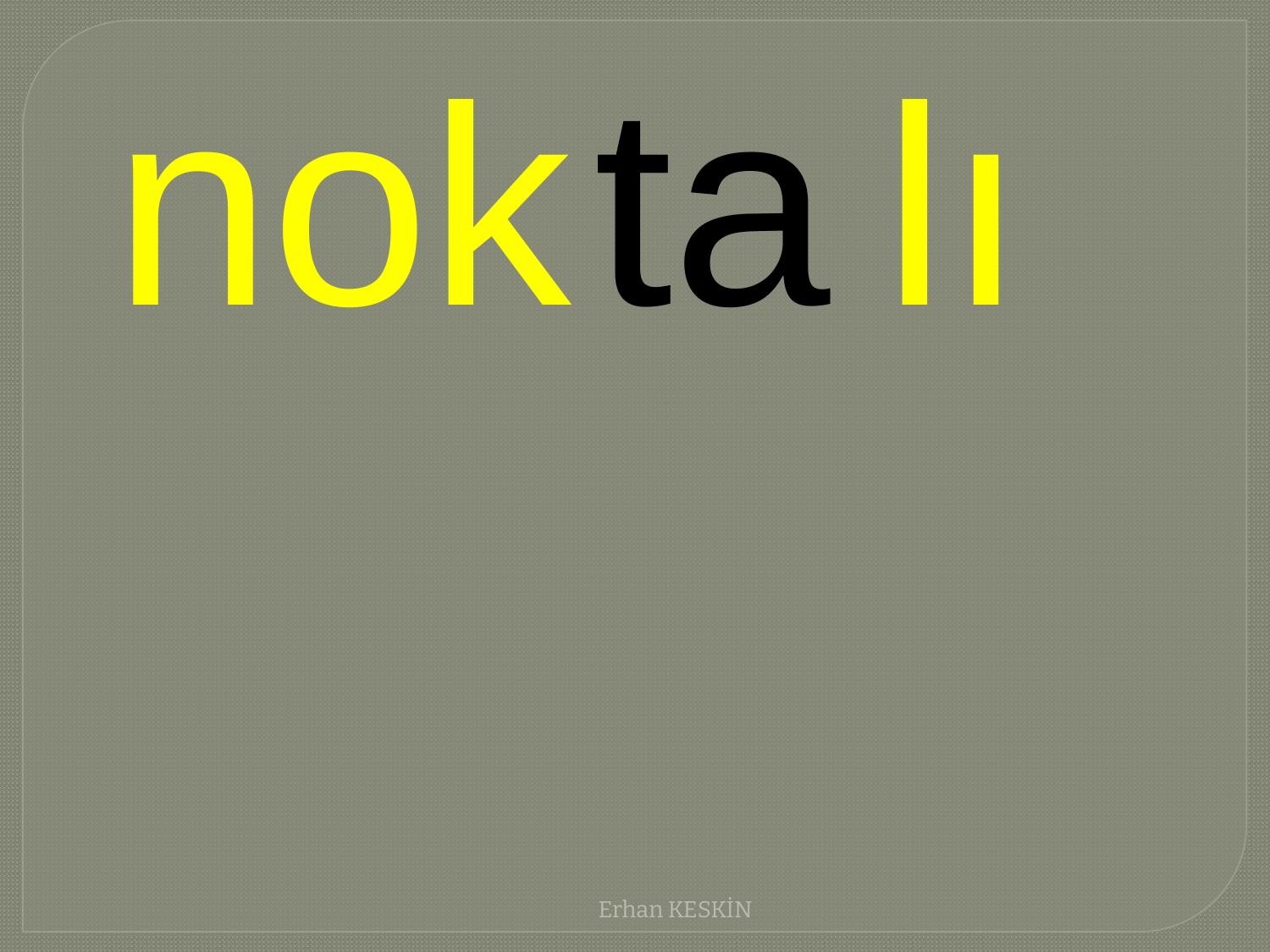

| nok |
| --- |
| ta |
| --- |
| lı |
| --- |
Erhan KESKİN